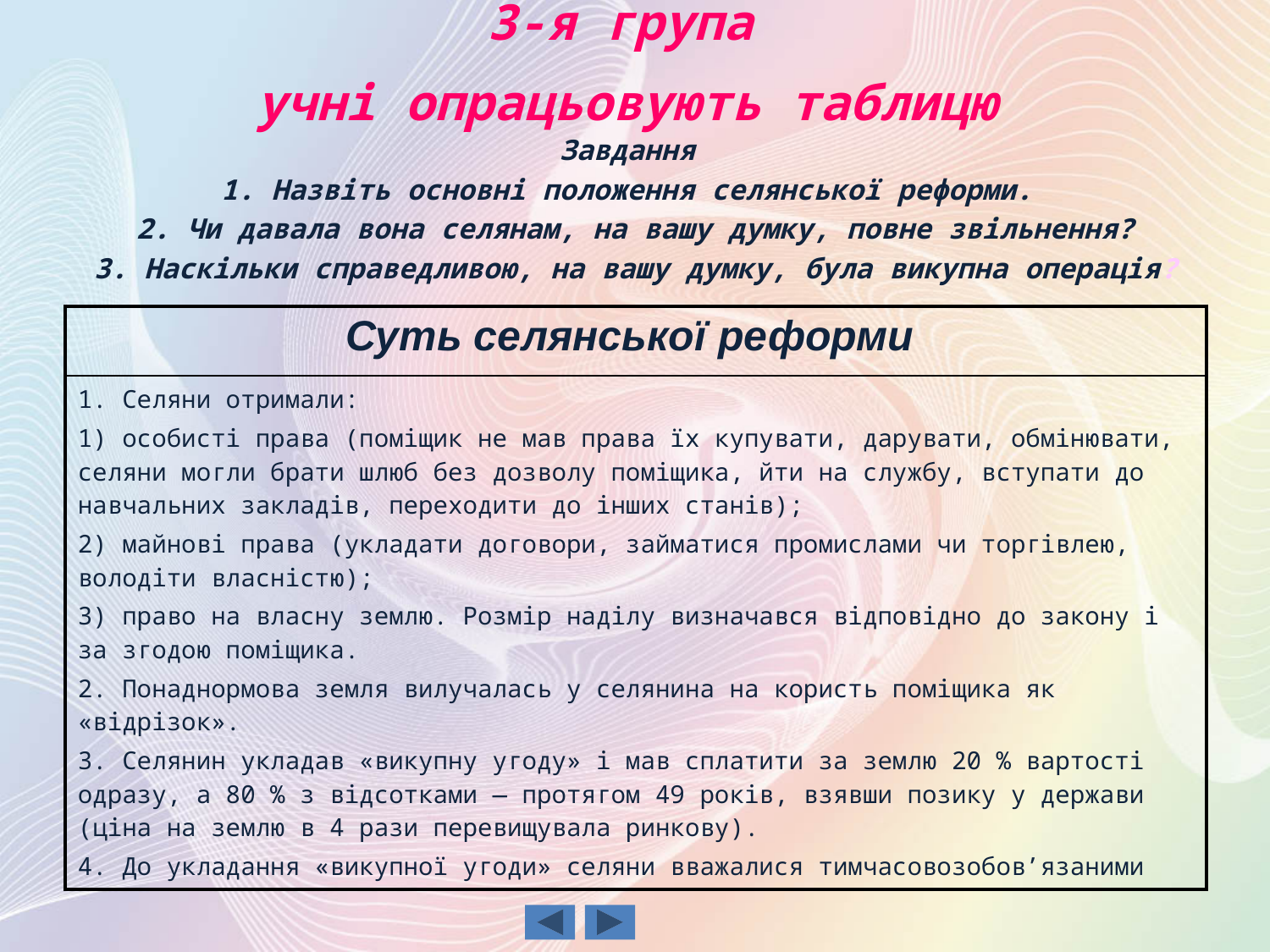

# 3-я група учні опрацьовують таблицю
Завдання
1. Назвіть основні положення селянської реформи.
2. Чи давала вона селянам, на вашу думку, повне звільнення?
3. Наскільки справедливою, на вашу думку, була викупна операція?

| Суть селянської реформи |
| --- |
| 1. Селяни отримали: 1) особисті права (поміщик не мав права їх купувати, дарувати, обмінювати, селяни могли брати шлюб без дозволу поміщика, йти на службу, вступати до навчальних закладів, переходити до інших станів); 2) майнові права (укладати договори, займатися промислами чи торгівлею, володіти власністю); 3) право на власну землю. Розмір наділу визначався відповідно до закону і за згодою поміщика. 2. Понаднормова земля вилучалась у селянина на користь поміщика як «відрізок». 3. Селянин укладав «викупну угоду» і мав сплатити за землю 20 % вартості одразу, а 80 % з відсотками — протягом 49 років, взявши позику у держави (ціна на землю в 4 рази перевищувала ринкову). 4. До укладання «викупної угоди» селяни вважалися тимчасовозобов’язаними |